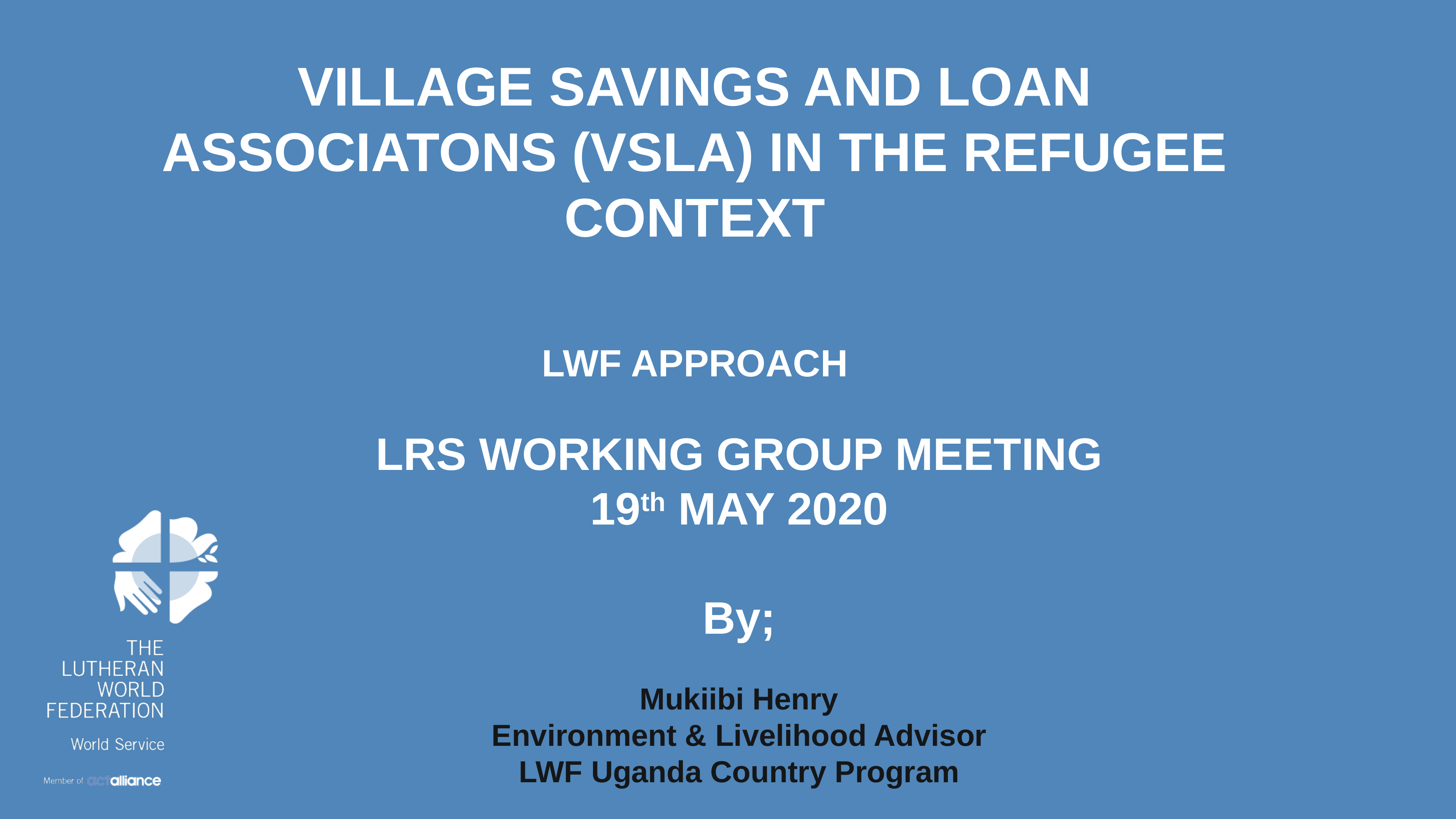

# VILLAGE SAVINGS AND LOAN ASSOCIATONS (VSLA) IN THE REFUGEE CONTEXT LWF APPROACH
LRS WORKING GROUP MEETING
19th MAY 2020

By;

Mukiibi Henry
Environment & Livelihood Advisor
LWF Uganda Country Program